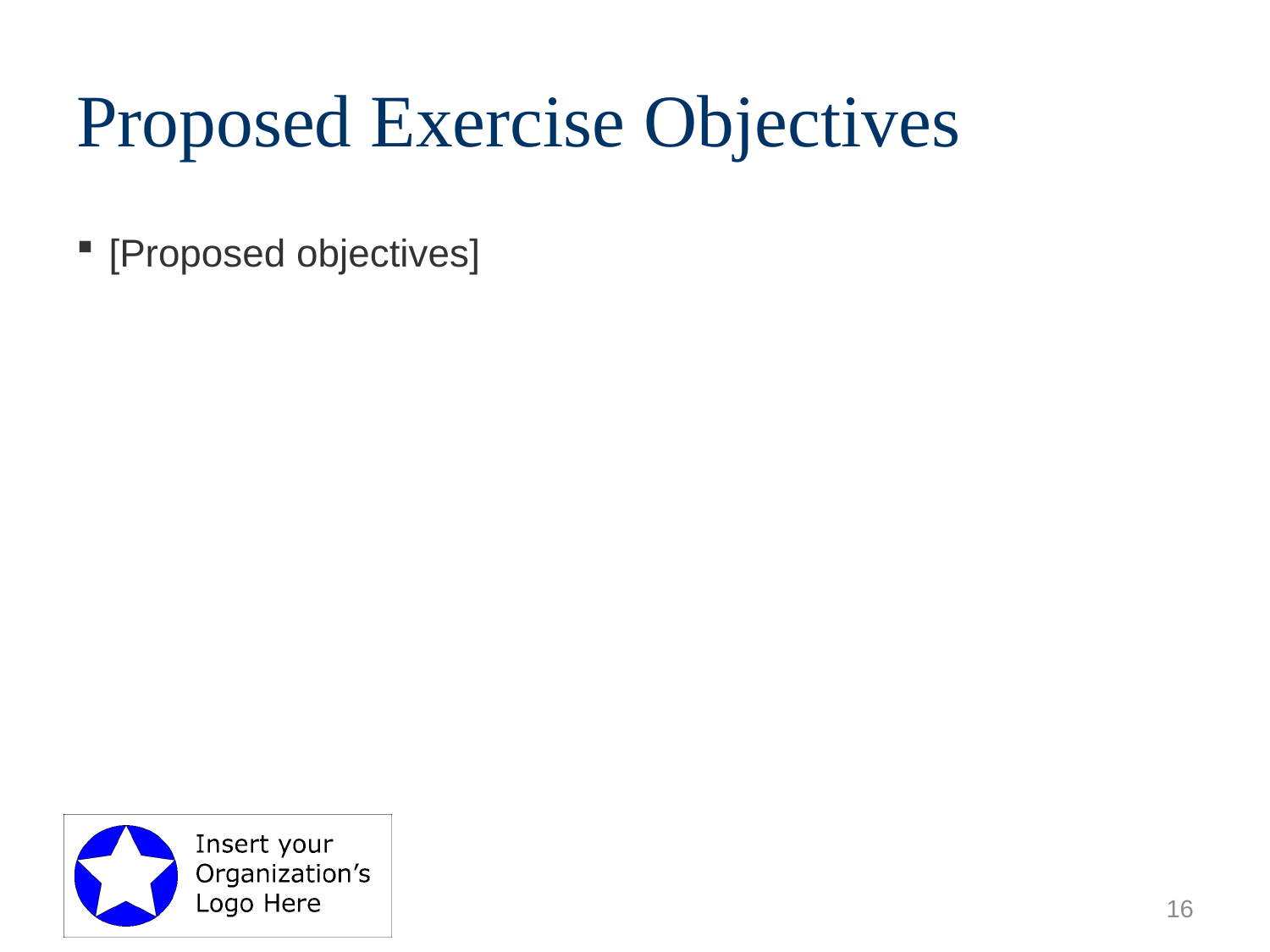

# Proposed Exercise Objectives
[Proposed objectives]
16